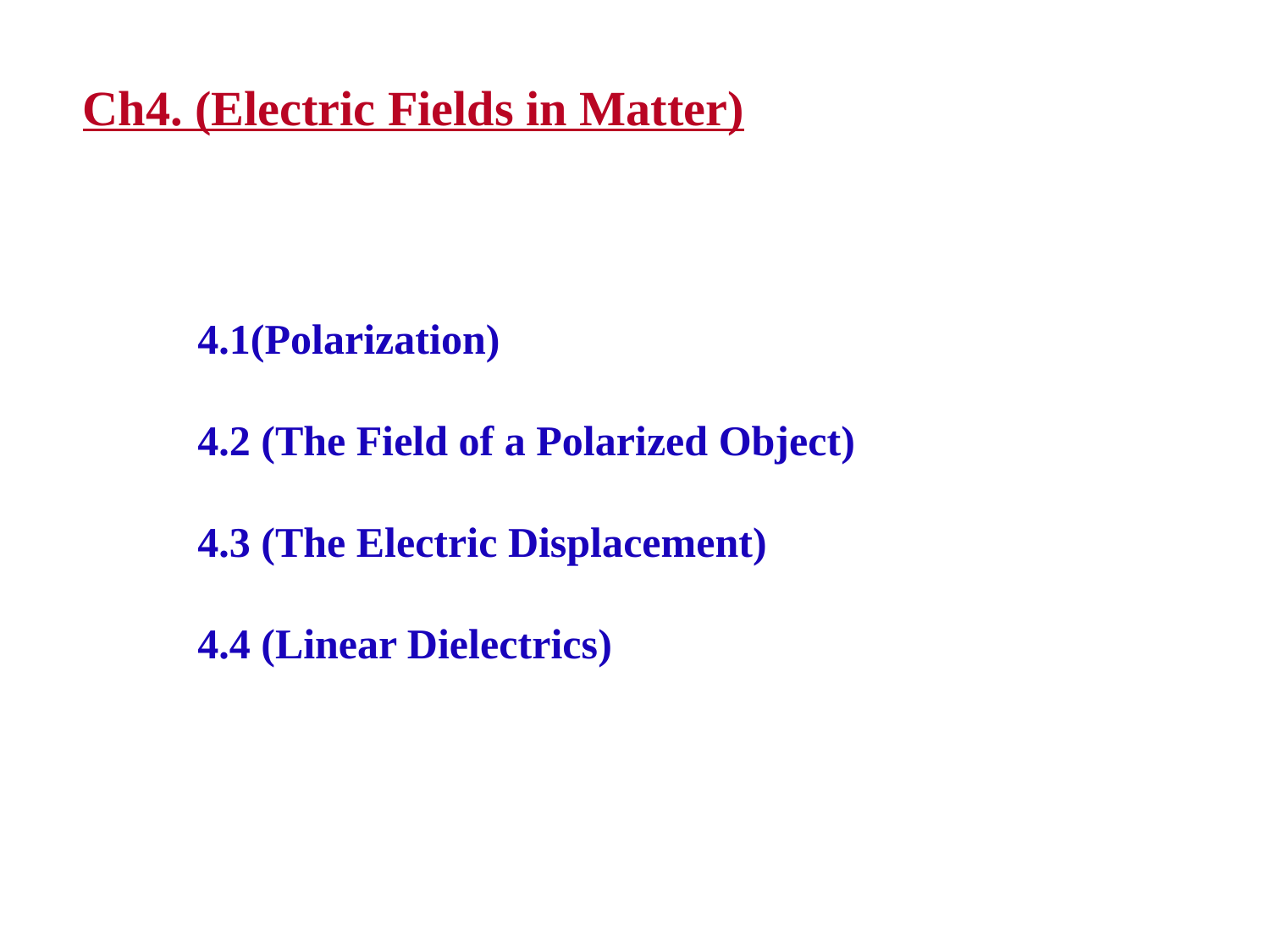

# Ch4. (Electric Fields in Matter)
4.1(Polarization)

4.2 (The Field of a Polarized Object)

4.3 (The Electric Displacement)

4.4 (Linear Dielectrics)